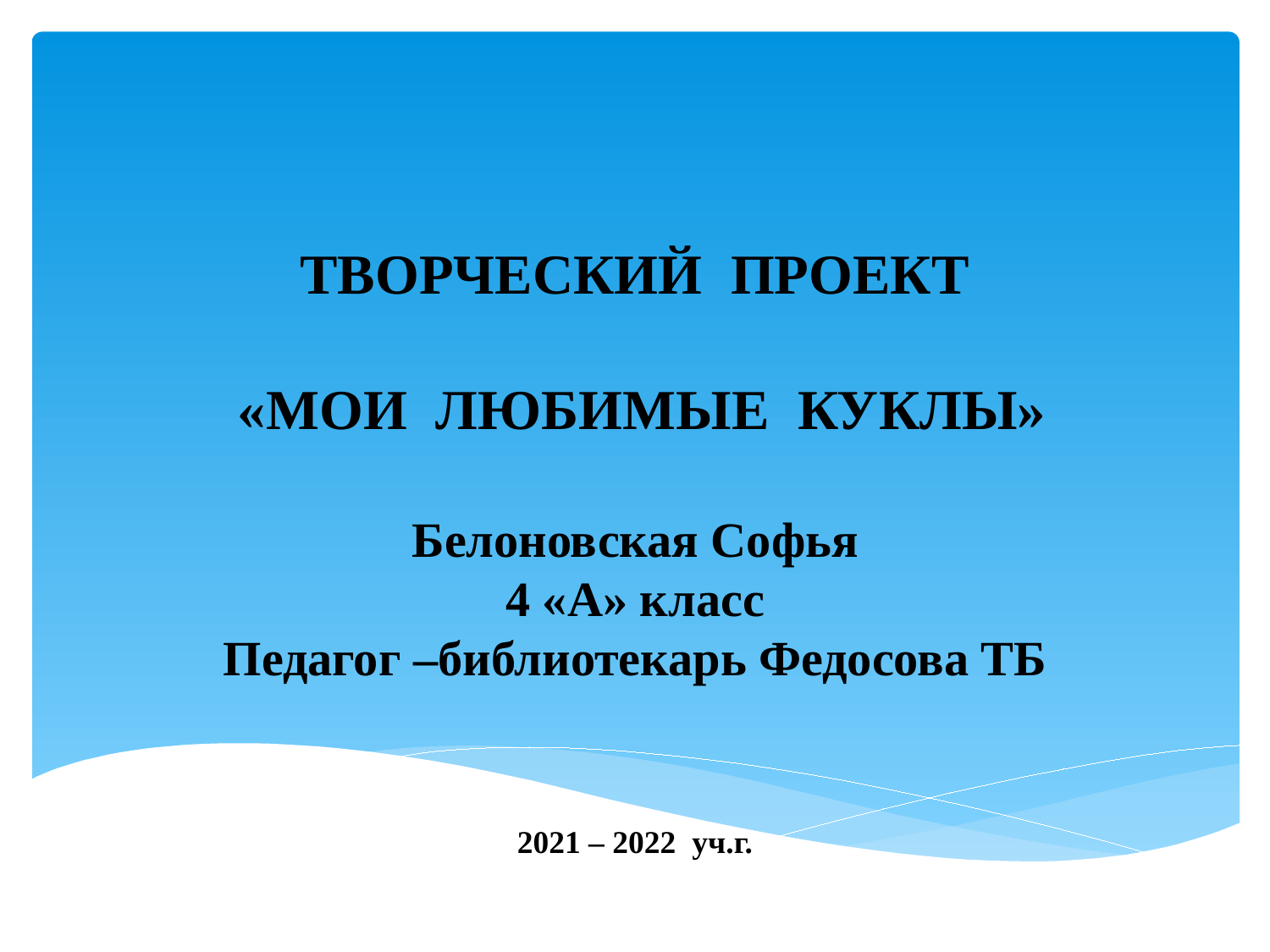

# ТВОРЧЕСКИЙ  ПРОЕКТ «МОИ  ЛЮБИМЫЕ  КУКЛЫ» Белоновская Софья 4 «А» класс Педагог –библиотекарь Федосова ТБ 2021 – 2022  уч.г.